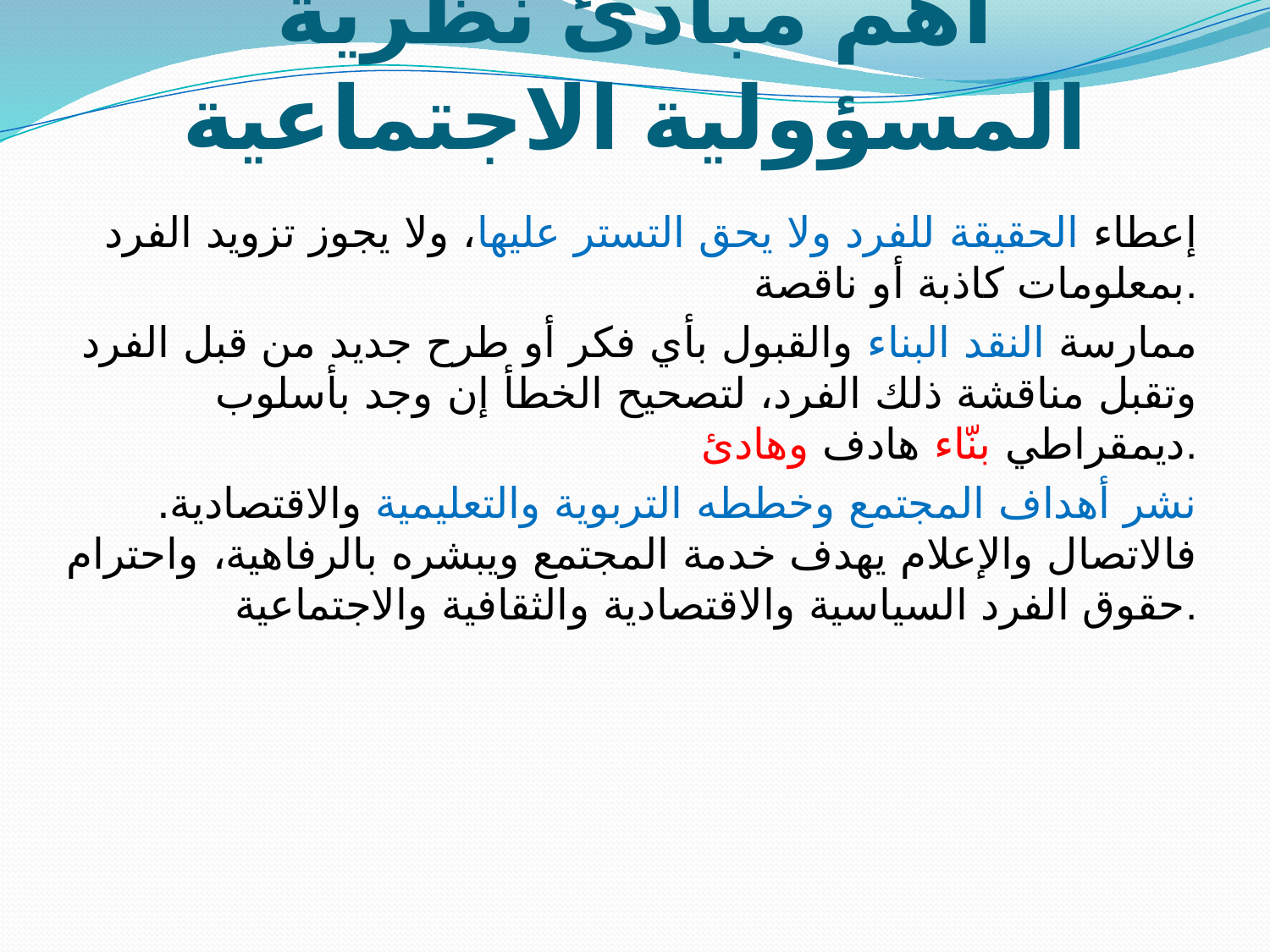

# أهم مبادئ نظرية المسؤولية الاجتماعية
إعطاء الحقيقة للفرد ولا يحق التستر عليها، ولا يجوز تزويد الفرد بمعلومات كاذبة أو ناقصة.
ممارسة النقد البناء والقبول بأي فكر أو طرح جديد من قبل الفرد وتقبل مناقشة ذلك الفرد، لتصحيح الخطأ إن وجد بأسلوب ديمقراطي بنّاء هادف وهادئ.
نشر أهداف المجتمع وخططه التربوية والتعليمية والاقتصادية. فالاتصال والإعلام يهدف خدمة المجتمع ويبشره بالرفاهية، واحترام حقوق الفرد السياسية والاقتصادية والثقافية والاجتماعية.